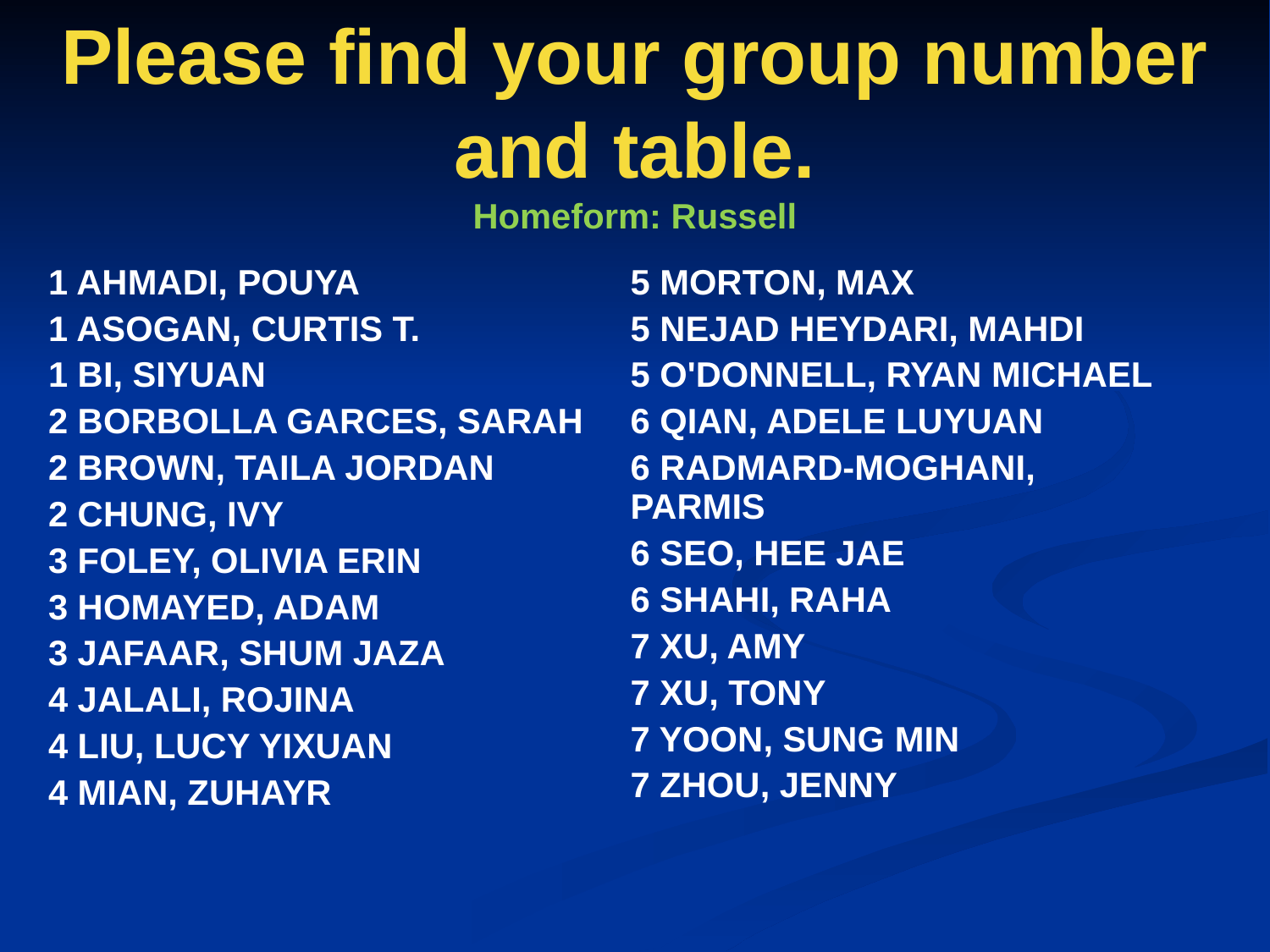

# Please find your group number and table. Homeform: Russell
| 1 AHMADI, POUYA 1 ASOGAN, CURTIS T. 1 BI, SIYUAN 2 BORBOLLA GARCES, SARAH 2 BROWN, TAILA JORDAN 2 CHUNG, IVY 3 FOLEY, OLIVIA ERIN 3 HOMAYED, ADAM 3 JAFAAR, SHUM JAZA 4 JALALI, ROJINA 4 LIU, LUCY YIXUAN 4 MIAN, ZUHAYR | 5 MORTON, MAX 5 NEJAD HEYDARI, MAHDI 5 O'DONNELL, RYAN MICHAEL 6 QIAN, ADELE LUYUAN 6 RADMARD-MOGHANI, PARMIS 6 SEO, HEE JAE 6 SHAHI, RAHA 7 XU, AMY 7 XU, TONY 7 YOON, SUNG MIN 7 ZHOU, JENNY |
| --- | --- |